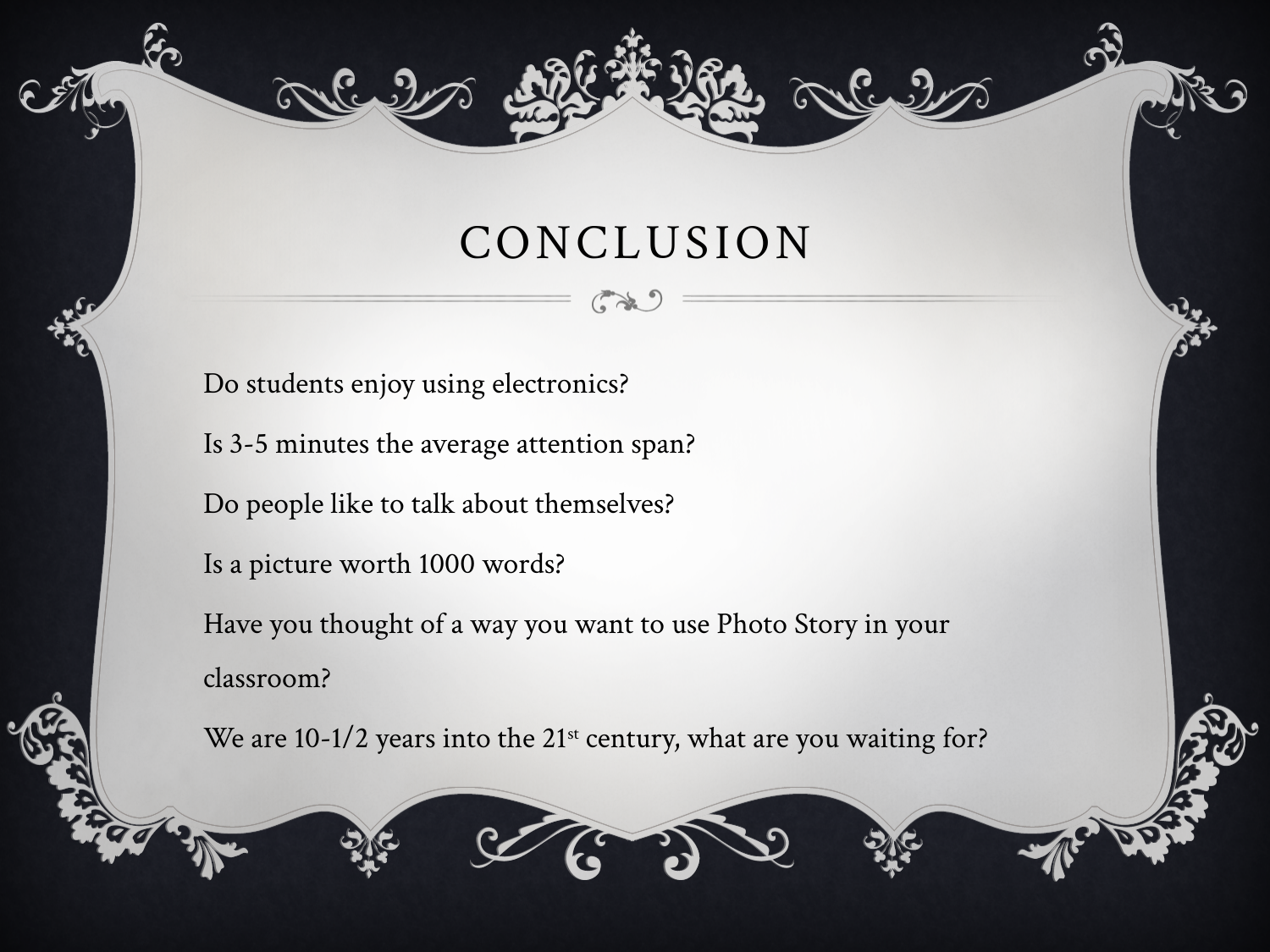

# Conclusion
Do students enjoy using electronics?
Is 3-5 minutes the average attention span?
Do people like to talk about themselves?
Is a picture worth 1000 words?
Have you thought of a way you want to use Photo Story in your classroom?
We are 10-1/2 years into the 21st century, what are you waiting for?